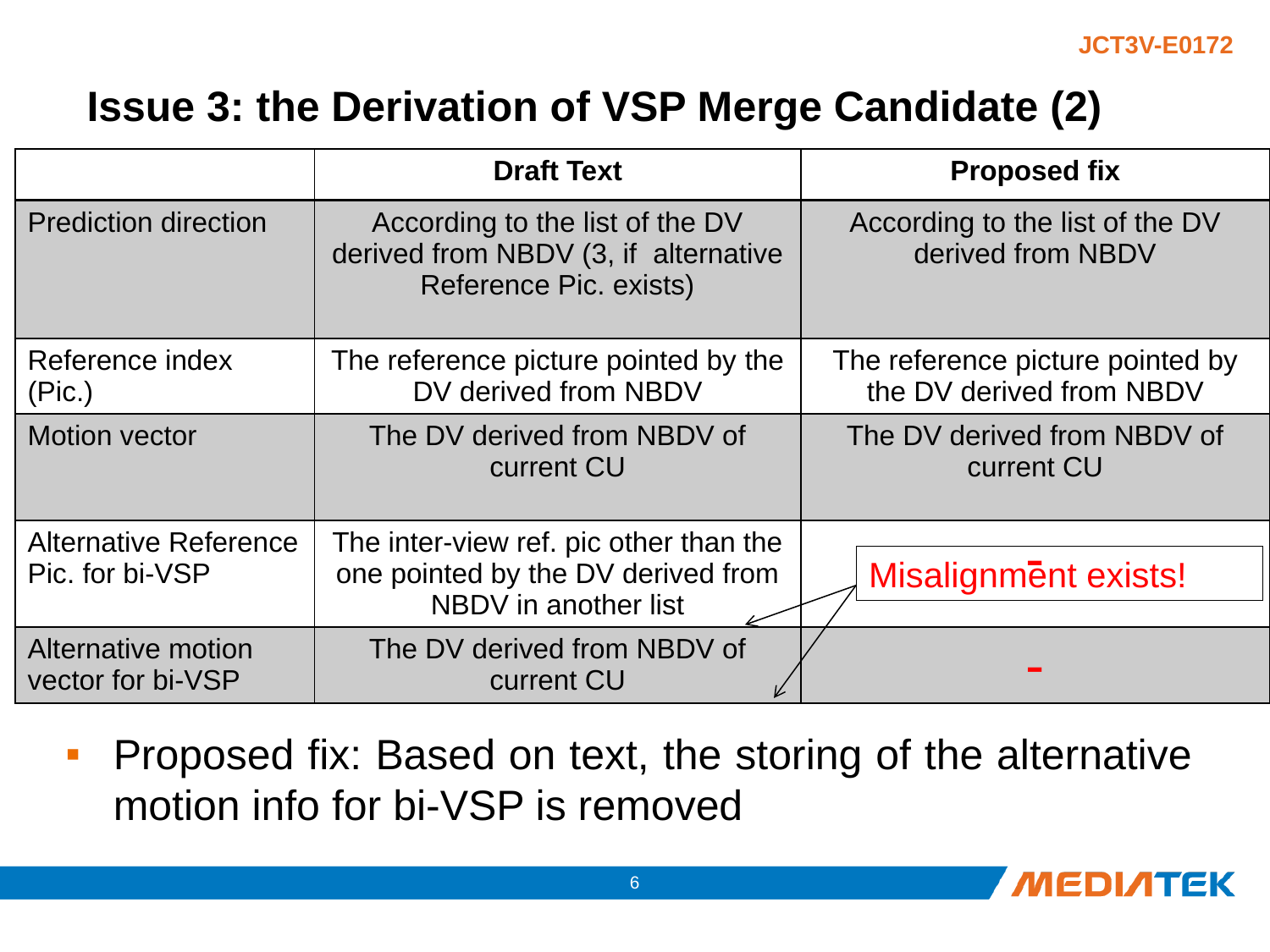

# Issue 3: the Derivation of VSP Merge Candidate (2)

Proposed fix: Based on text, the storing of the alternative motion info for bi-VSP is removed

|  | Draft Text | Proposed fix |
| --- | --- | --- |
| Prediction direction | According to the list of the DV derived from NBDV (3, if alternative Reference Pic. exists) | According to the list of the DV derived from NBDV |
| Reference index (Pic.) | The reference picture pointed by the DV derived from NBDV | The reference picture pointed by the DV derived from NBDV |
| Motion vector | The DV derived from NBDV of current CU | The DV derived from NBDV of current CU |
| Alternative Reference Pic. for bi-VSP | The inter-view ref. pic other than the one pointed by the DV derived from NBDV in another list | - |
| Alternative motion vector for bi-VSP | The DV derived from NBDV of current CU | - |
Misalignment exists!
6